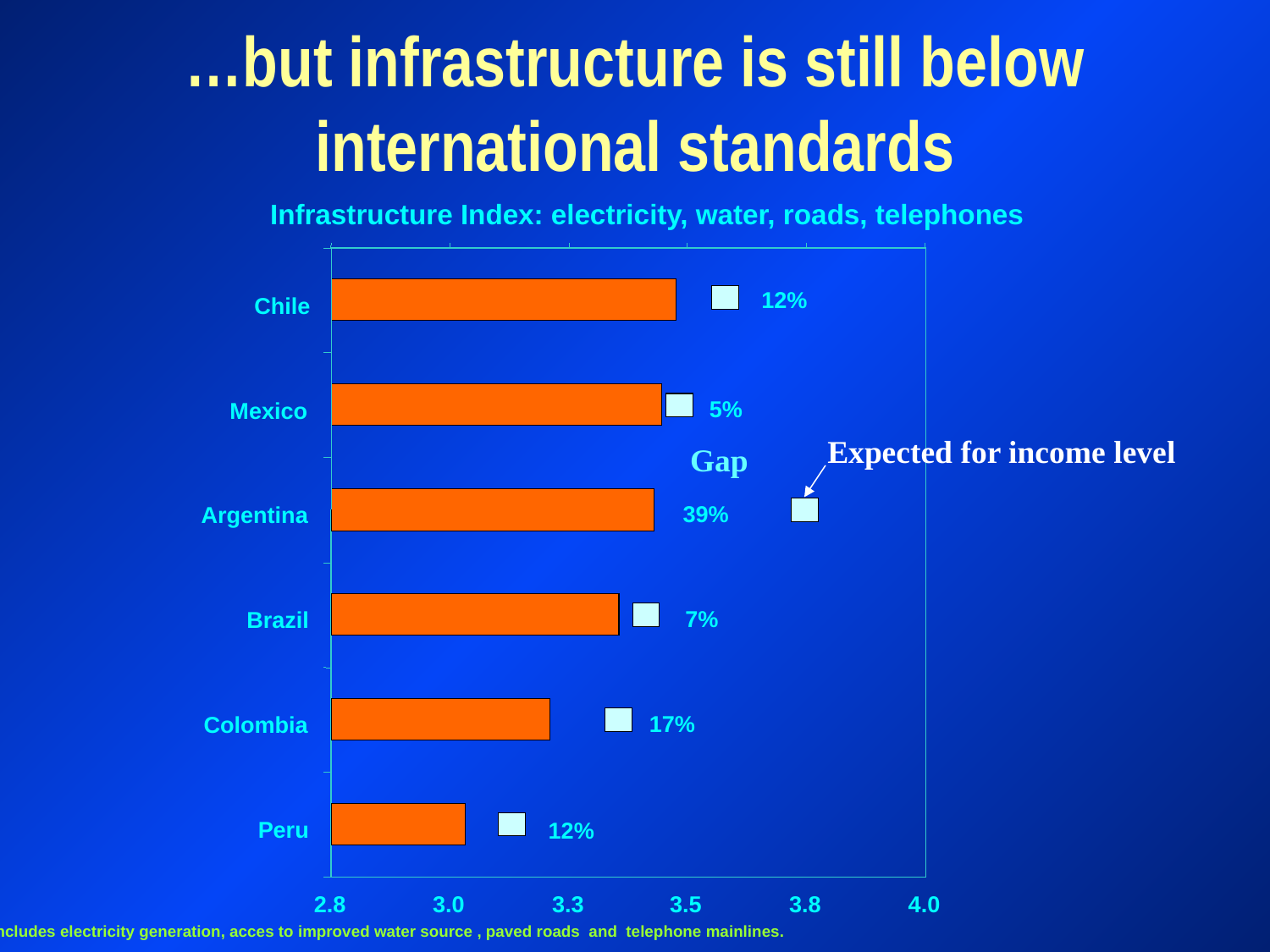

# …but infrastructure is still below international standards
Infrastructure Index: electricity, water, roads, telephones

12%
Chile

5%
Mexico

39%
Argentina

7%
Brazil

17%
Colombia

Peru
12%

2.8
3.0
3.3
3.5
3.8
4.0
Expected for income level
Gap

* Includes electricity generation, acces to improved water source , paved roads  and  telephone mainlines.